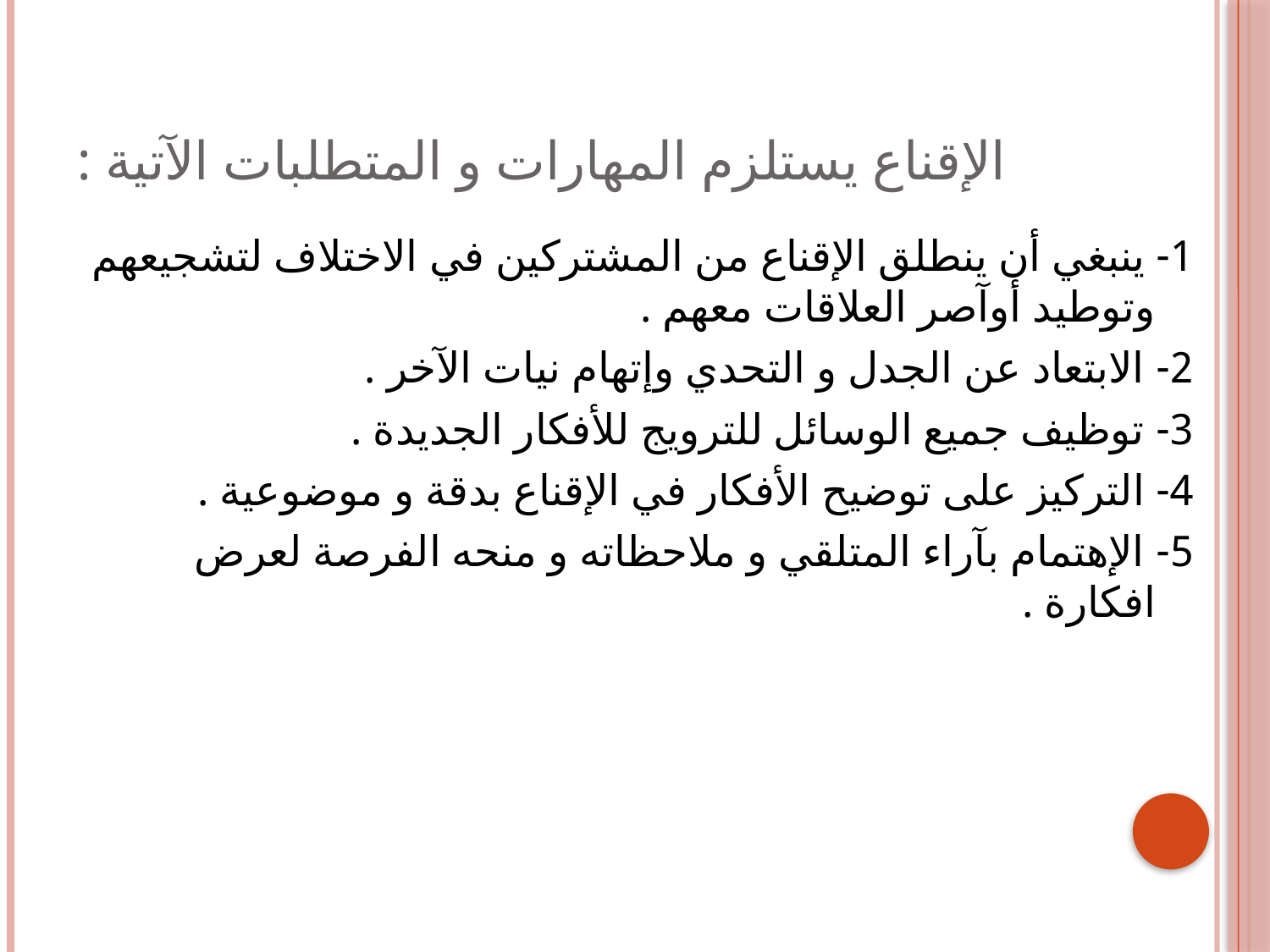

# الإقناع يستلزم المهارات و المتطلبات الآتية :
1- ينبغي أن ينطلق الإقناع من المشتركين في الاختلاف لتشجيعهم وتوطيد أوآصر العلاقات معهم .
2- الابتعاد عن الجدل و التحدي وإتهام نيات الآخر .
3- توظيف جميع الوسائل للترويج للأفكار الجديدة .
4- التركيز على توضيح الأفكار في الإقناع بدقة و موضوعية .
5- الإهتمام بآراء المتلقي و ملاحظاته و منحه الفرصة لعرض افكارة .